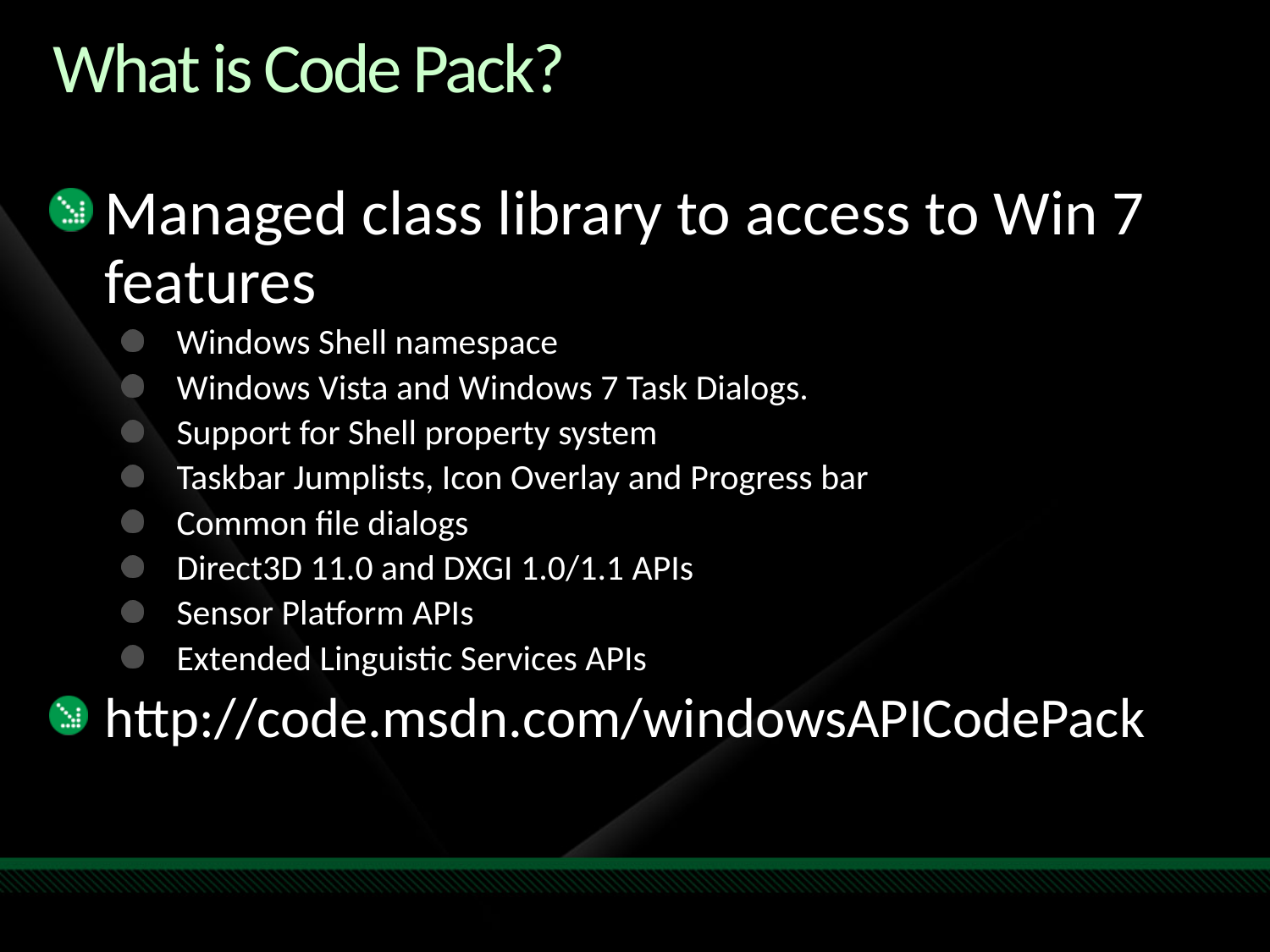

# What is Code Pack?
Managed class library to access to Win 7 features
Windows Shell namespace
Windows Vista and Windows 7 Task Dialogs.
Support for Shell property system
Taskbar Jumplists, Icon Overlay and Progress bar
Common file dialogs
Direct3D 11.0 and DXGI 1.0/1.1 APIs
Sensor Platform APIs
Extended Linguistic Services APIs
http://code.msdn.com/windowsAPICodePack